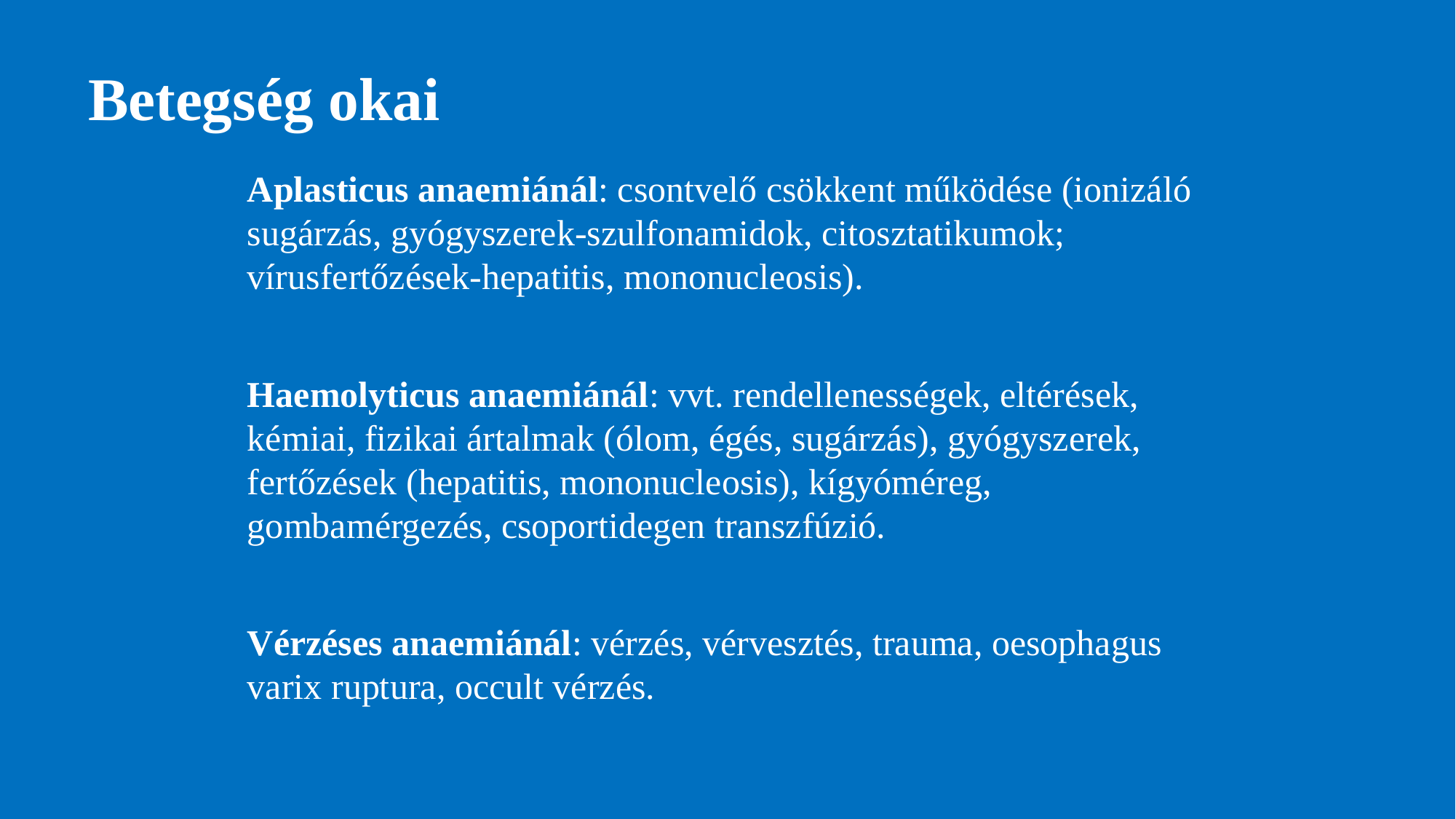

# Betegség okai
Aplasticus anaemiánál: csontvelő csökkent működése (ionizáló sugárzás, gyógyszerek-szulfonamidok, citosztatikumok; vírusfertőzések-hepatitis, mononucleosis).

Haemolyticus anaemiánál: vvt. rendellenességek, eltérések, kémiai, fizikai ártalmak (ólom, égés, sugárzás), gyógyszerek, fertőzések (hepatitis, mononucleosis), kígyóméreg, gombamérgezés, csoportidegen transzfúzió.

Vérzéses anaemiánál: vérzés, vérvesztés, trauma, oesophagus varix ruptura, occult vérzés.